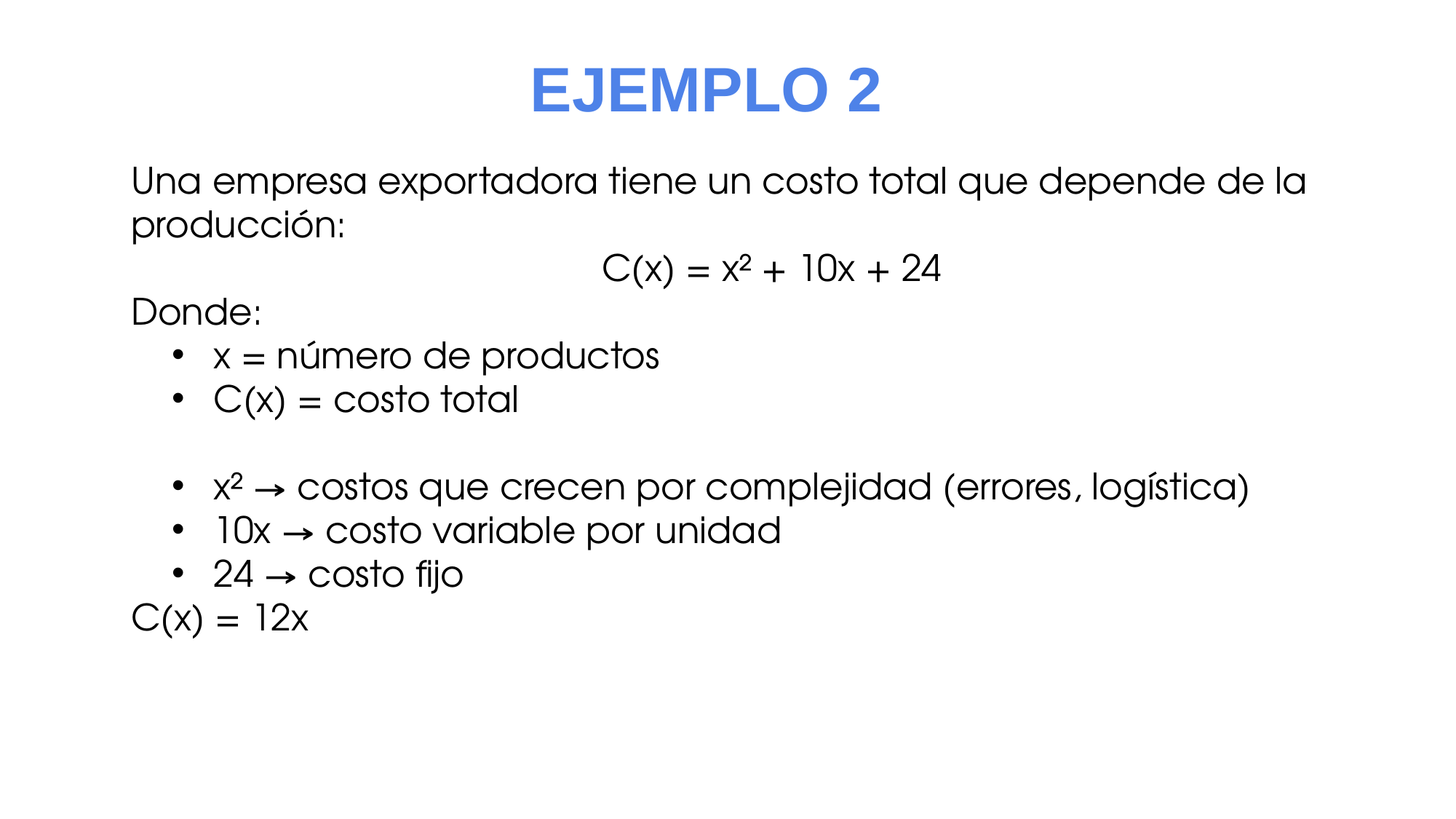

EJEMPLO 2
Una empresa exportadora tiene un costo total que depende de la producción:
C(x) = x² + 10x + 24
Donde:
x = número de productos
C(x) = costo total

x² → costos que crecen por complejidad (errores, logística)
10x → costo variable por unidad
24 → costo fijo
C(x) = 12x